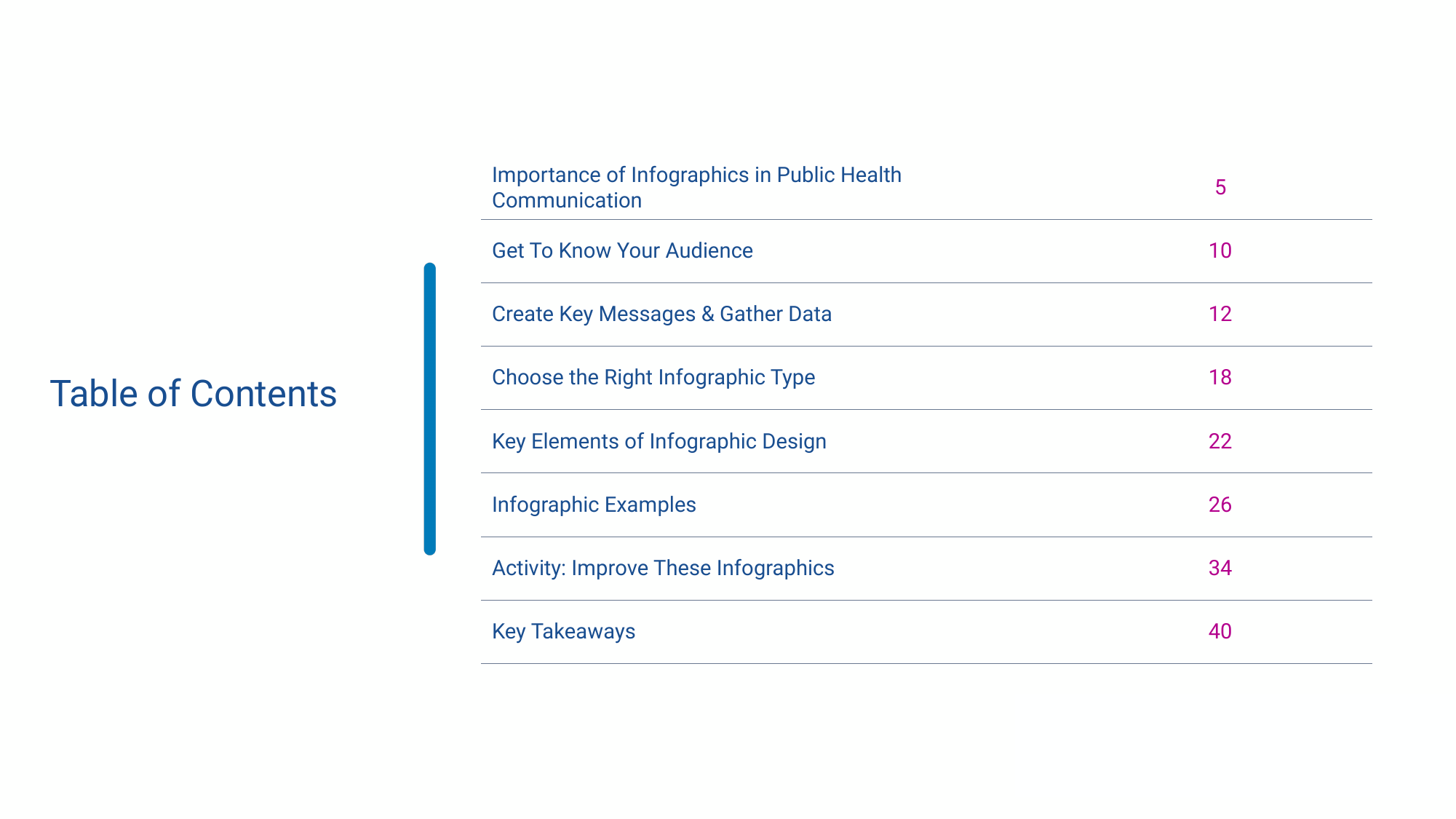

| Importance of Infographics in Public Health Communication | 5 |
| --- | --- |
| Get To Know Your Audience | 10 |
| Create Key Messages & Gather Data | 12 |
| Choose the Right Infographic Type | 18 |
| Key Elements of Infographic Design | 22 |
| Infographic Examples | 26 |
| Activity: Improve These Infographics | 34 |
| Key Takeaways | 40 |
Table of Contents